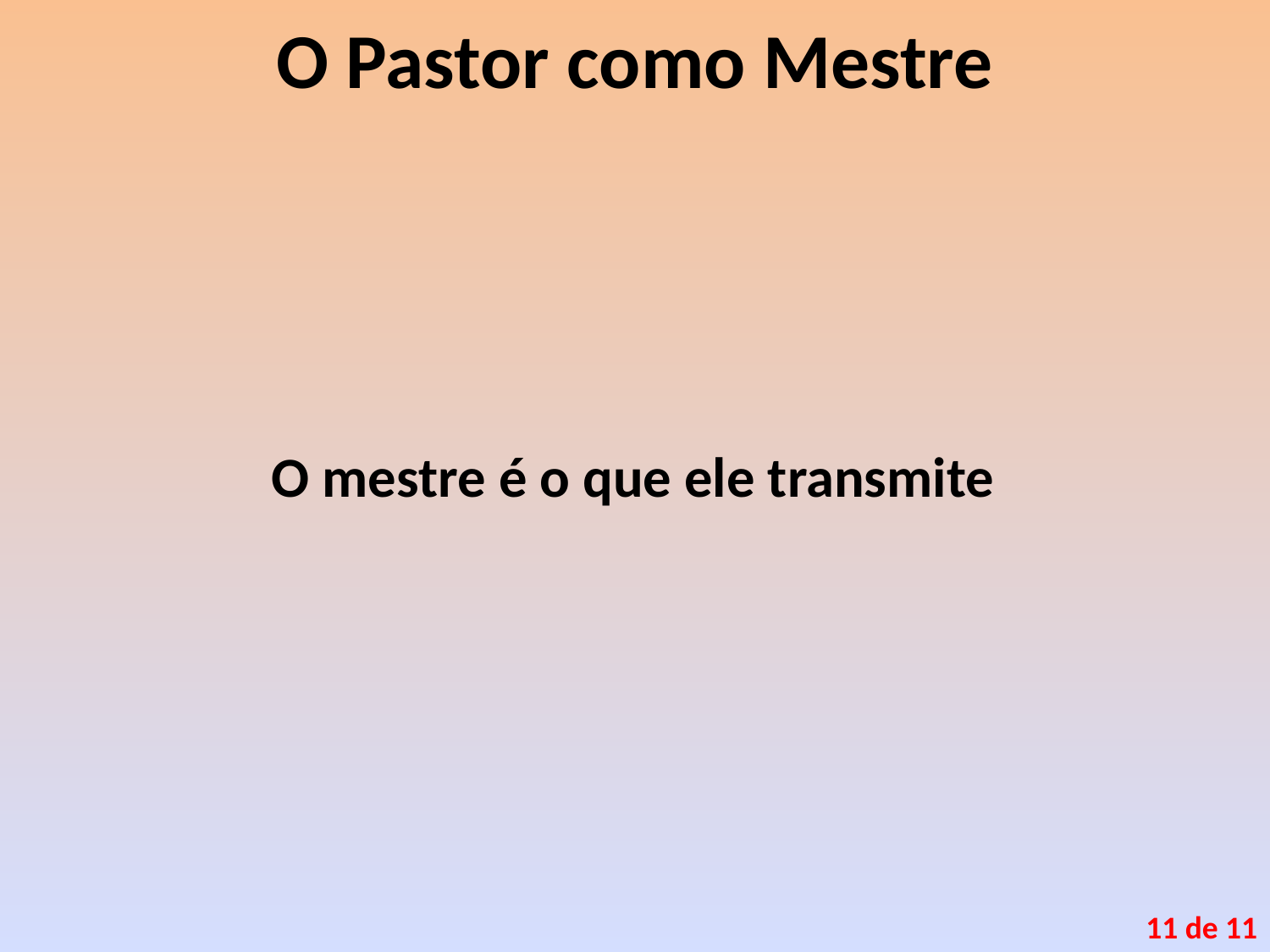

# O Pastor como Mestre
O mestre é o que ele transmite
11 de 11